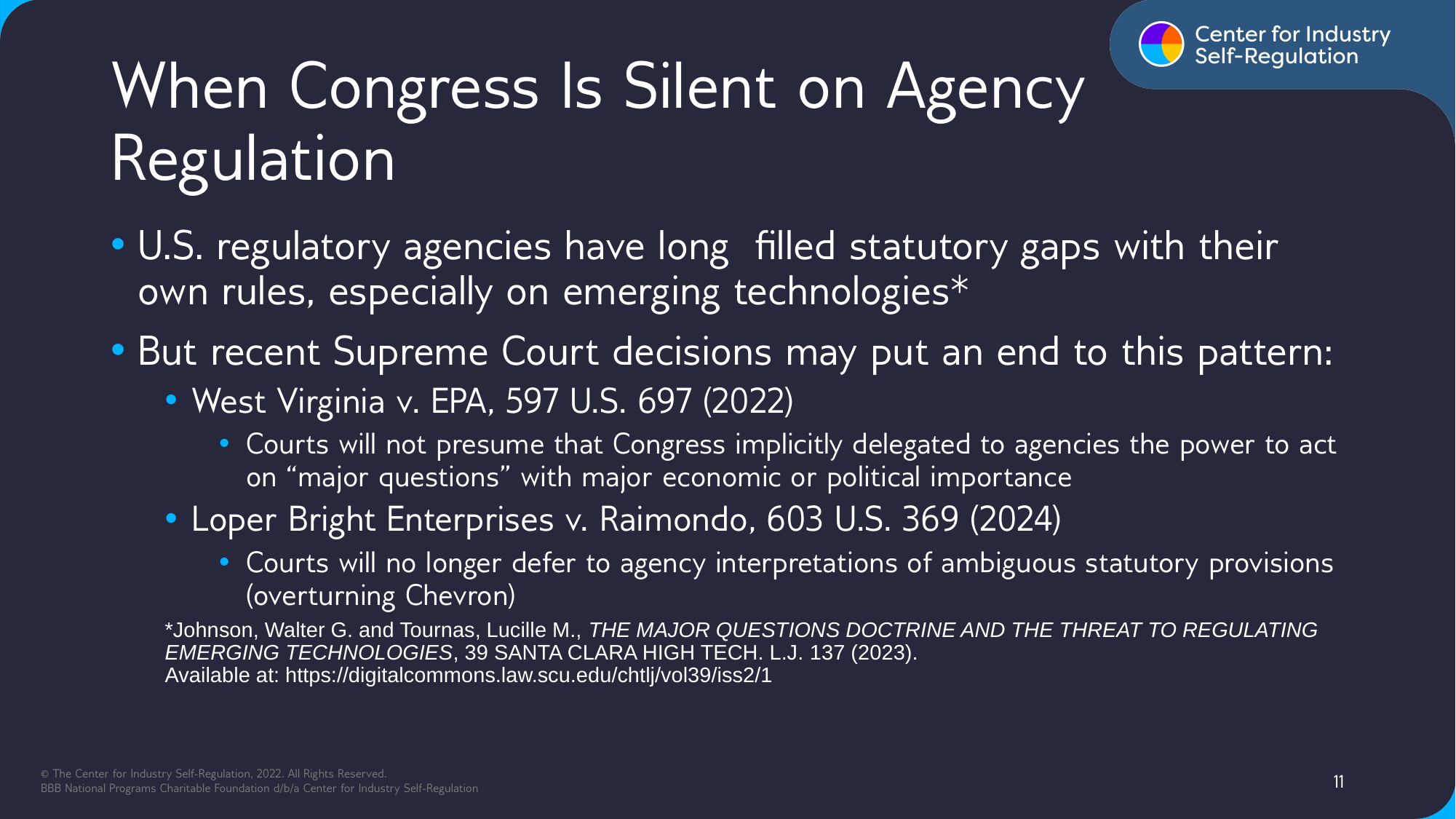

# When Congress Is Silent on Agency Regulation
U.S. regulatory agencies have long  filled statutory gaps with their own rules​, especially on emerging technologies*
But recent Supreme Court decisions may put an end to this pattern:​
West Virginia v. EPA, 597 U.S. 697 (2022)​
Courts will not presume that Congress implicitly delegated to agencies the power to act on “major questions” with major economic or political importance​
Loper Bright Enterprises v. Raimondo, 603 U.S. 369 (2024)​
Courts will no longer defer to agency interpretations of ambiguous statutory provisions (overturning Chevron)​
*Johnson, Walter G. and Tournas, Lucille M., THE MAJOR QUESTIONS DOCTRINE AND THE THREAT TO REGULATING EMERGING TECHNOLOGIES, 39 Santa Clara High Tech. L.J. 137 (2023).
Available at: https://digitalcommons.law.scu.edu/chtlj/vol39/iss2/1

11